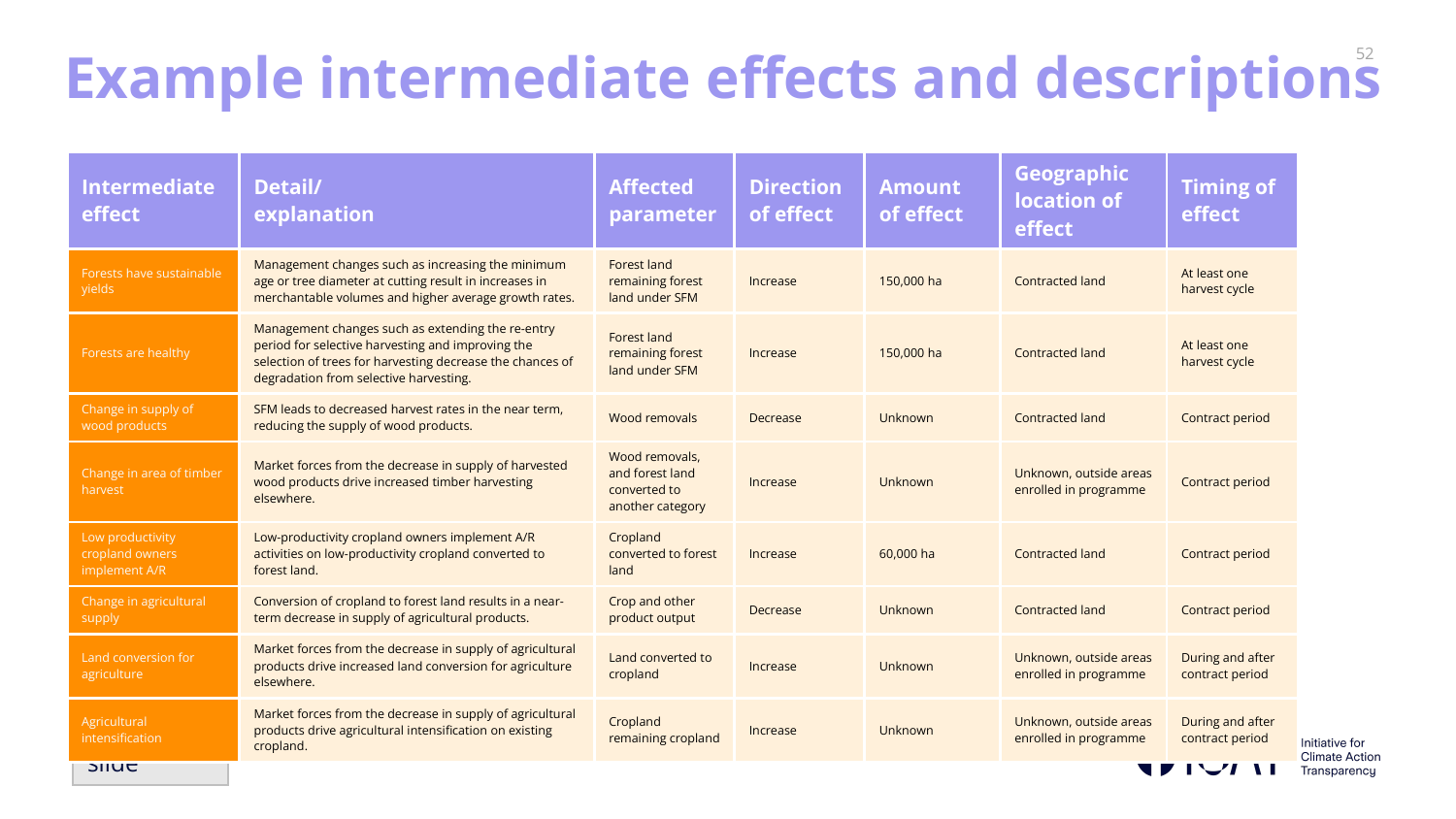

# Example intermediate effects and descriptions
| Intermediate effect | Detail/ explanation | Affected parameter | Direction of effect | Amount of effect | Geographic location of effect | Timing of effect |
| --- | --- | --- | --- | --- | --- | --- |
| Forests have sustainable yields | Management changes such as increasing the minimum age or tree diameter at cutting result in increases in merchantable volumes and higher average growth rates. | Forest land remaining forest land under SFM | Increase | 150,000 ha | Contracted land | At least one harvest cycle |
| Forests are healthy | Management changes such as extending the re-entry period for selective harvesting and improving the selection of trees for harvesting decrease the chances of degradation from selective harvesting. | Forest land remaining forest land under SFM | Increase | 150,000 ha | Contracted land | At least one harvest cycle |
| Change in supply of wood products | SFM leads to decreased harvest rates in the near term, reducing the supply of wood products. | Wood removals | Decrease | Unknown | Contracted land | Contract period |
| Change in area of timber harvest | Market forces from the decrease in supply of harvested wood products drive increased timber harvesting elsewhere. | Wood removals, and forest land converted to another category | Increase | Unknown | Unknown, outside areas enrolled in programme | Contract period |
| Low productivity cropland owners implement A/R | Low-productivity cropland owners implement A/R activities on low-productivity cropland converted to forest land. | Cropland converted to forest land | Increase | 60,000 ha | Contracted land | Contract period |
| Change in agricultural supply | Conversion of cropland to forest land results in a near-term decrease in supply of agricultural products. | Crop and other product output | Decrease | Unknown | Contracted land | Contract period |
| Land conversion for agriculture | Market forces from the decrease in supply of agricultural products drive increased land conversion for agriculture elsewhere. | Land converted to cropland | Increase | Unknown | Unknown, outside areas enrolled in programme | During and after contract period |
| Agricultural intensification | Market forces from the decrease in supply of agricultural products drive agricultural intensification on existing cropland. | Cropland remaining cropland | Increase | Unknown | Unknown, outside areas enrolled in programme | During and after contract period |
Previous slide